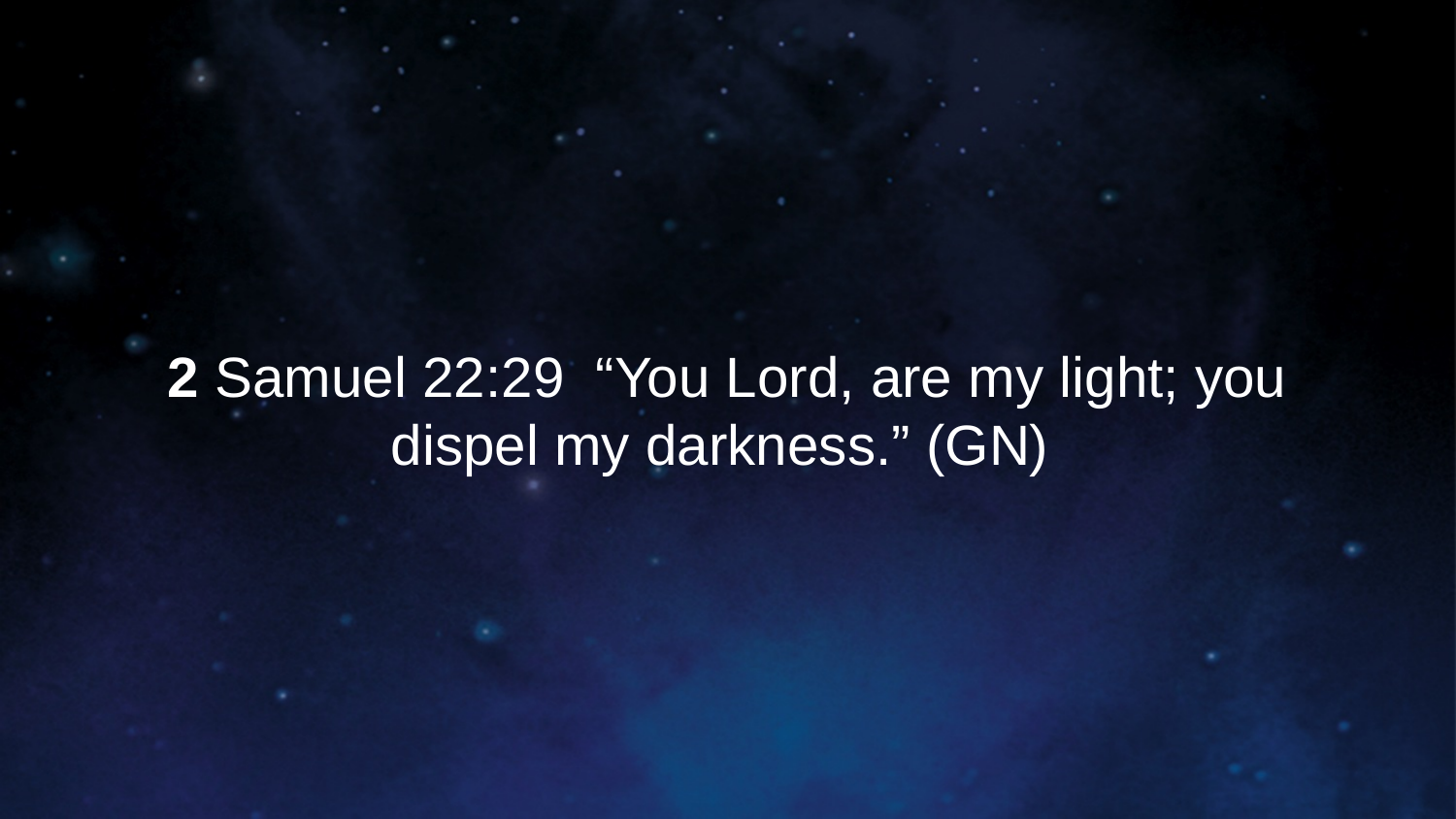

# 2 Samuel 22:29  “You Lord, are my light; you dispel my darkness.” (GN)